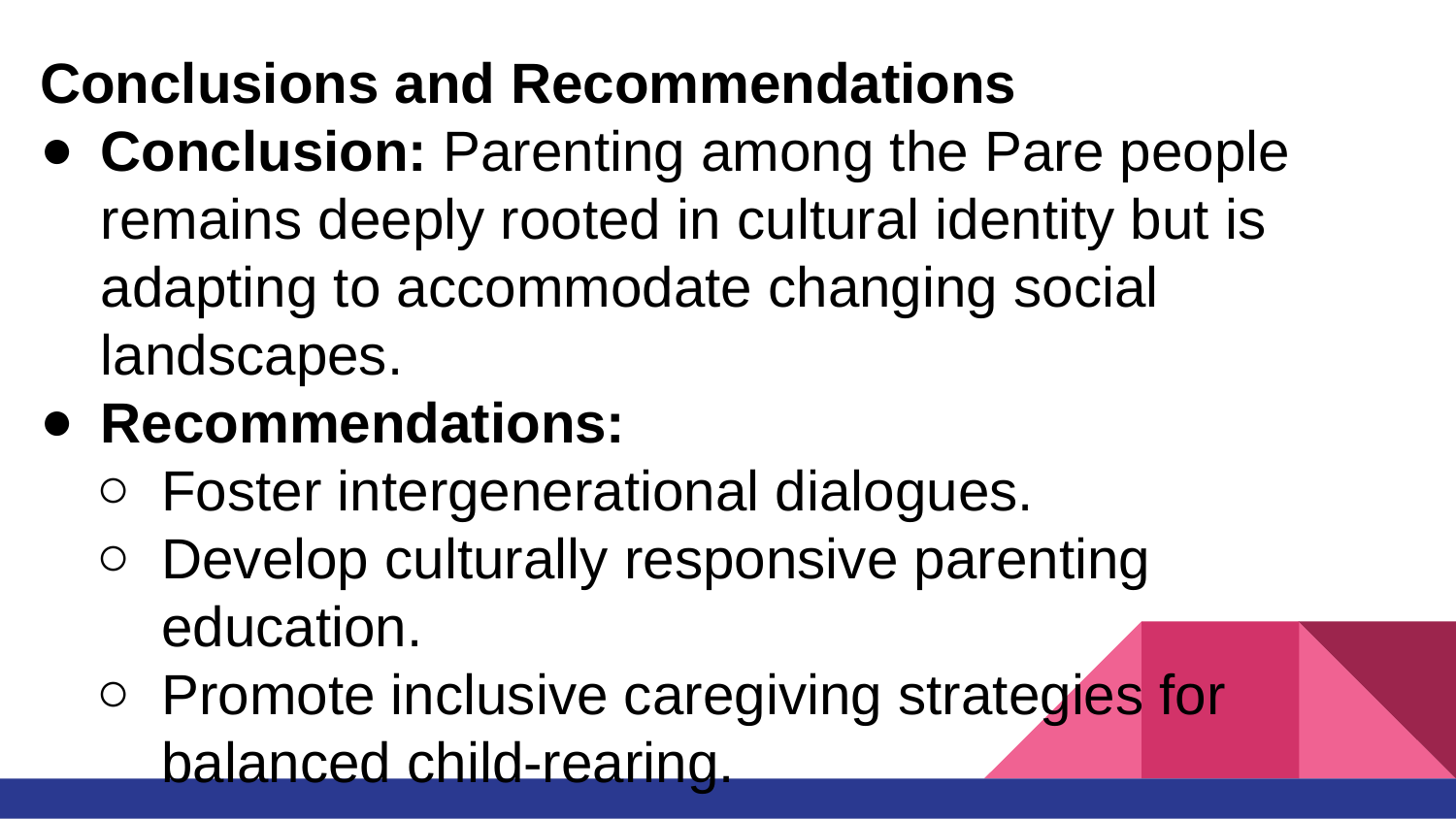

Conclusions and Recommendations
Conclusion: Parenting among the Pare people remains deeply rooted in cultural identity but is adapting to accommodate changing social landscapes.
Recommendations:
Foster intergenerational dialogues.
Develop culturally responsive parenting education.
Promote inclusive caregiving strategies for balanced child-rearing.